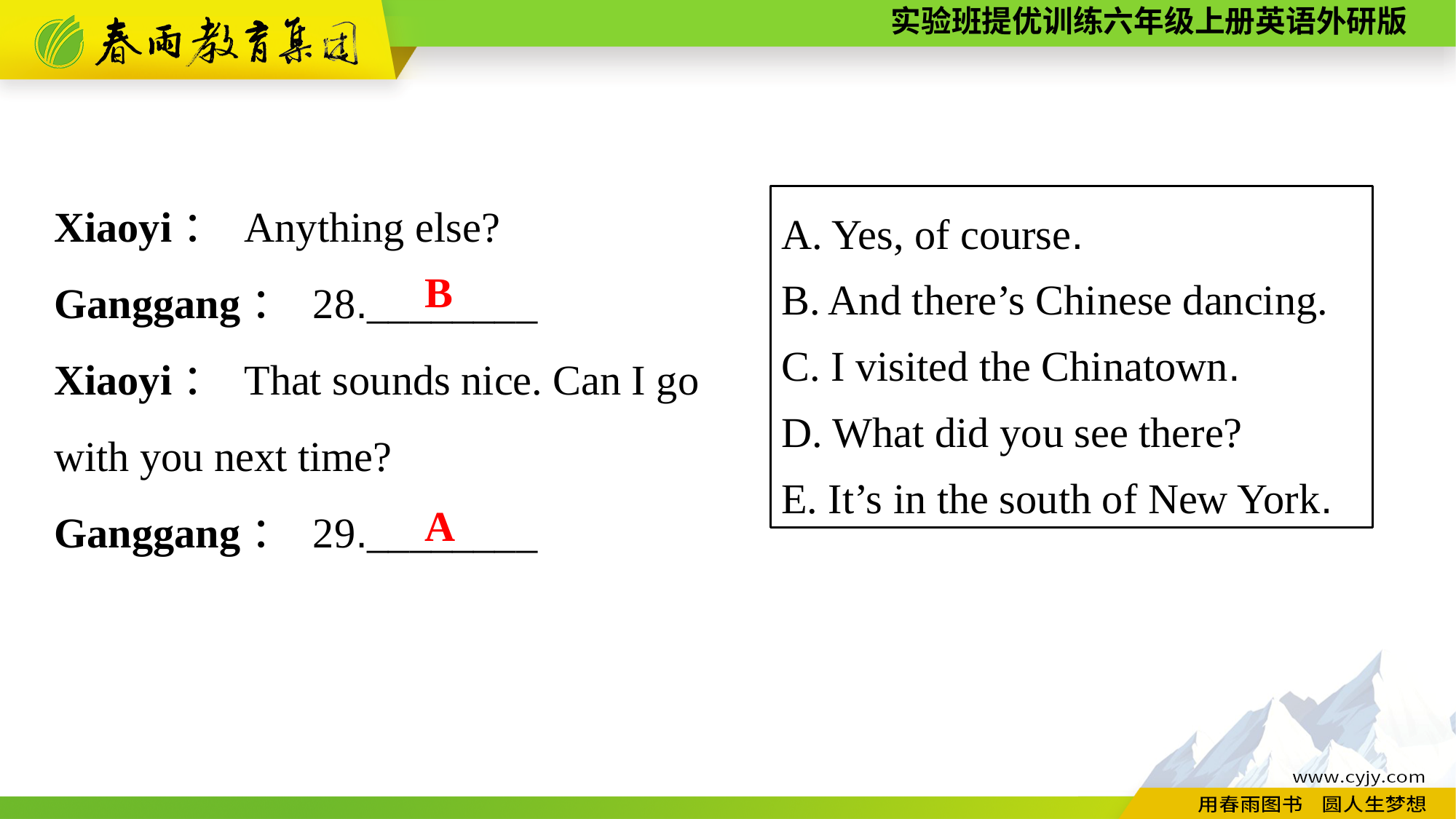

Xiaoyi： Anything else?
Ganggang： 28.________
Xiaoyi： That sounds nice. Can I go
with you next time?
Ganggang： 29.________
A. Yes, of course.
B. And there’s Chinese dancing.
C. I visited the Chinatown.
D. What did you see there?
E. It’s in the south of New York.
B
A